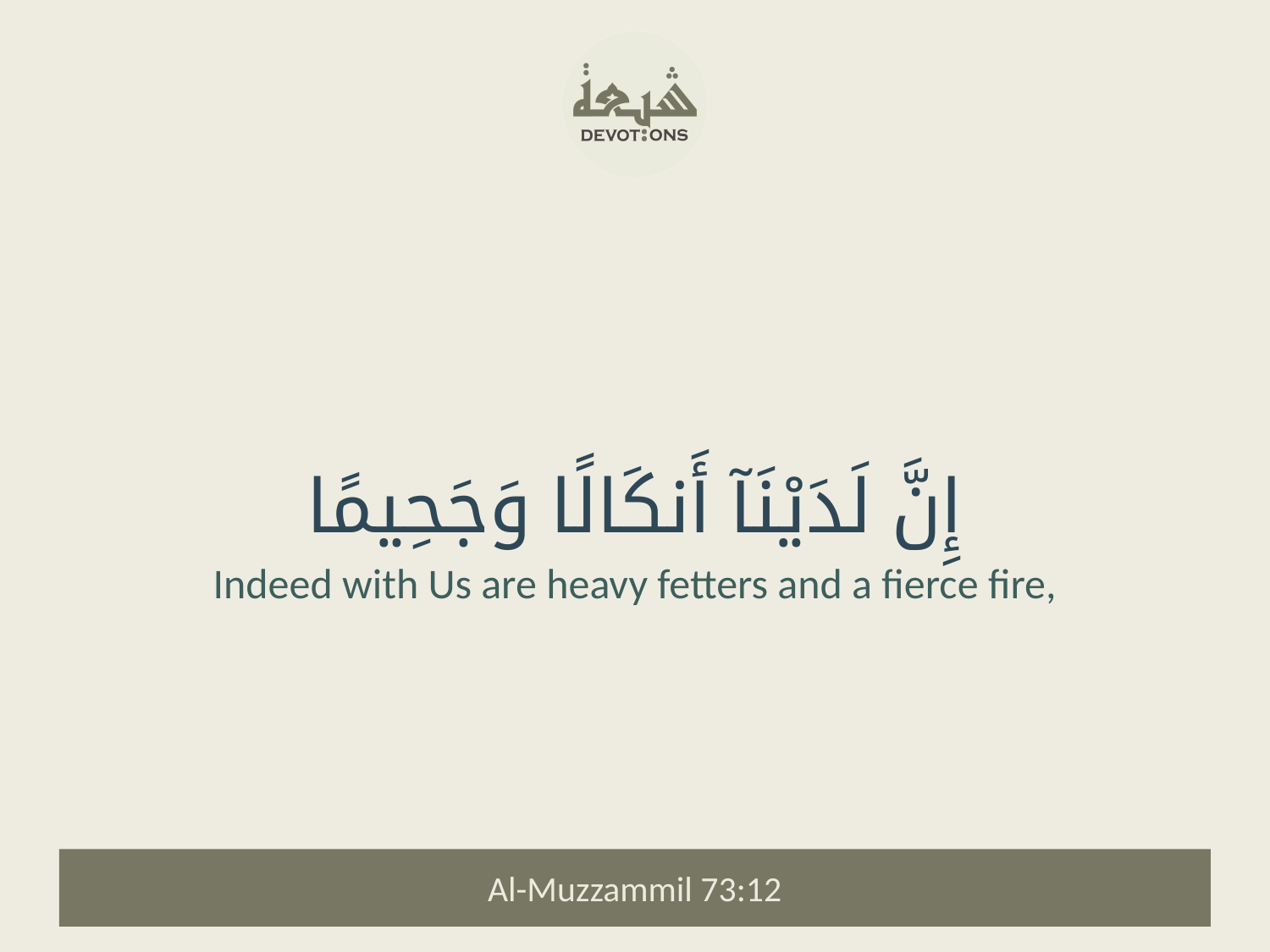

إِنَّ لَدَيْنَآ أَنكَالًا وَجَحِيمًا
Indeed with Us are heavy fetters and a fierce fire,
Al-Muzzammil 73:12